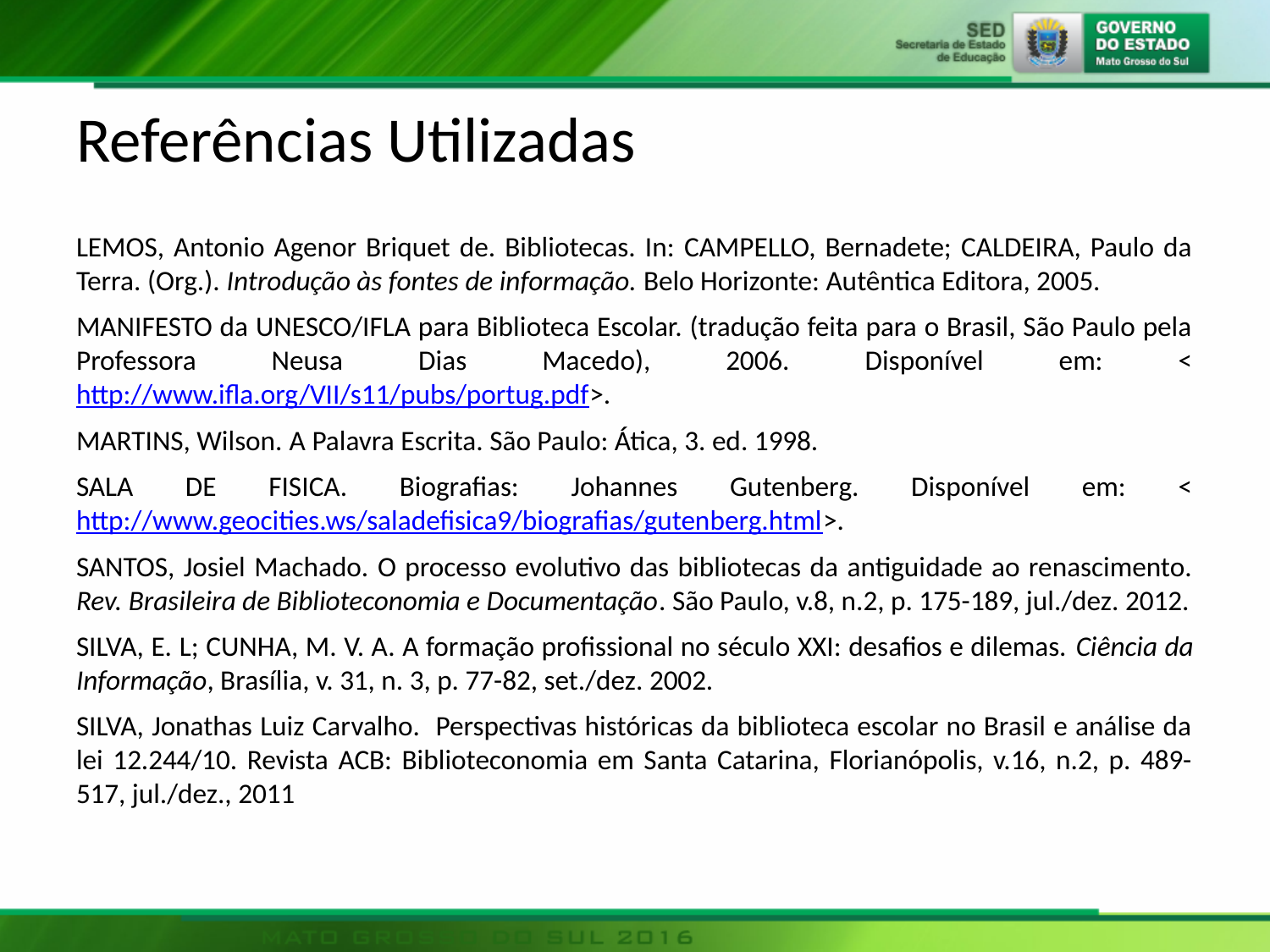

# Referências Utilizadas
LEMOS, Antonio Agenor Briquet de. Bibliotecas. In: CAMPELLO, Bernadete; CALDEIRA, Paulo da Terra. (Org.). Introdução às fontes de informação. Belo Horizonte: Autêntica Editora, 2005.
MANIFESTO da UNESCO/IFLA para Biblioteca Escolar. (tradução feita para o Brasil, São Paulo pela Professora Neusa Dias Macedo), 2006. Disponível em: <http://www.ifla.org/VII/s11/pubs/portug.pdf>.
MARTINS, Wilson. A Palavra Escrita. São Paulo: Ática, 3. ed. 1998.
SALA DE FISICA. Biografias: Johannes Gutenberg. Disponível em: <http://www.geocities.ws/saladefisica9/biografias/gutenberg.html>.
SANTOS, Josiel Machado. O processo evolutivo das bibliotecas da antiguidade ao renascimento. Rev. Brasileira de Biblioteconomia e Documentação. São Paulo, v.8, n.2, p. 175-189, jul./dez. 2012.
SILVA, E. L; CUNHA, M. V. A. A formação profissional no século XXI: desafios e dilemas. Ciência da Informação, Brasília, v. 31, n. 3, p. 77-82, set./dez. 2002.
SILVA, Jonathas Luiz Carvalho.  Perspectivas históricas da biblioteca escolar no Brasil e análise da lei 12.244/10. Revista ACB: Biblioteconomia em Santa Catarina, Florianópolis, v.16, n.2, p. 489-517, jul./dez., 2011